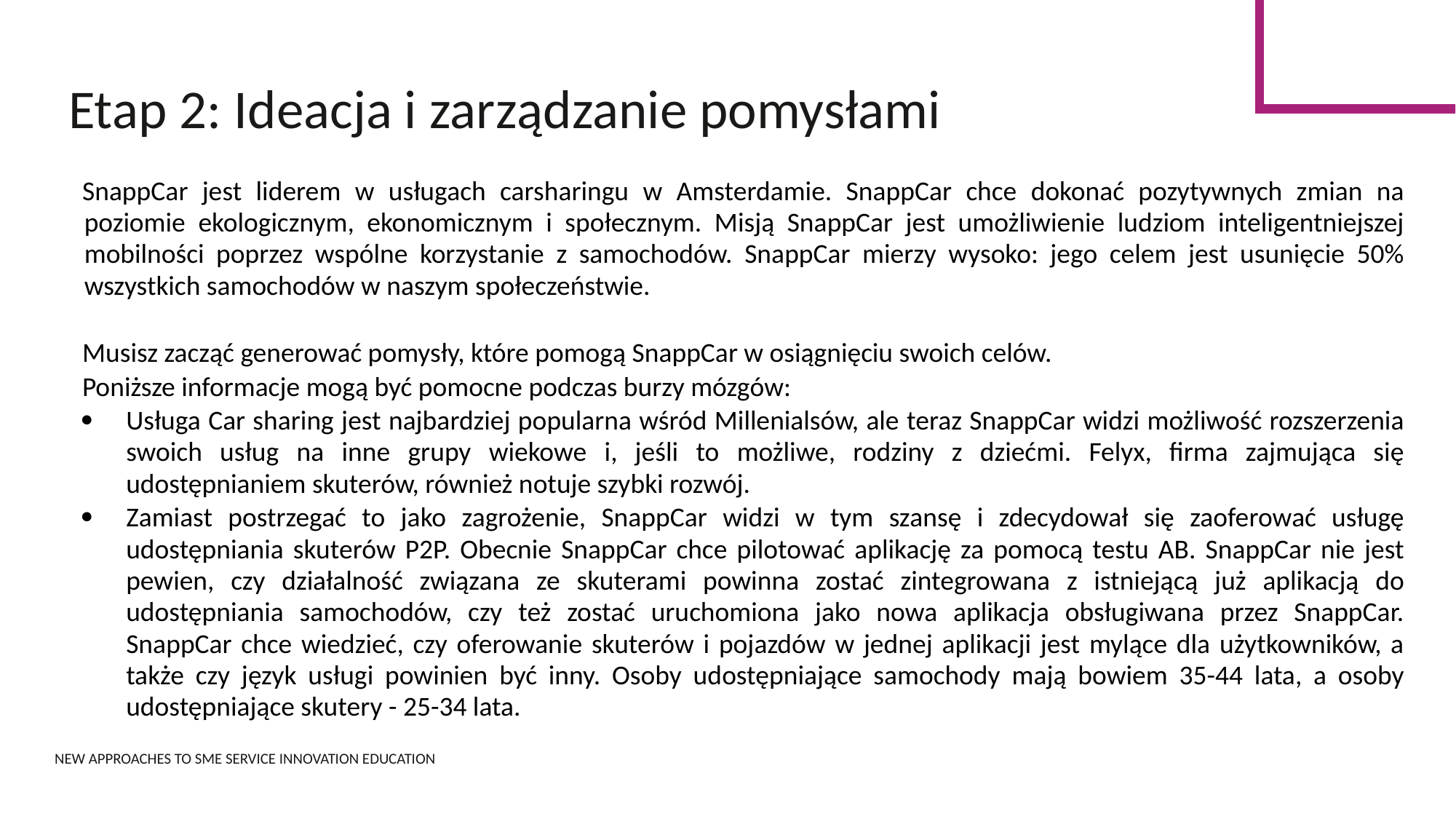

Etap 2: Ideacja i zarządzanie pomysłami
SnappCar jest liderem w usługach carsharingu w Amsterdamie. SnappCar chce dokonać pozytywnych zmian na poziomie ekologicznym, ekonomicznym i społecznym. Misją SnappCar jest umożliwienie ludziom inteligentniejszej mobilności poprzez wspólne korzystanie z samochodów. SnappCar mierzy wysoko: jego celem jest usunięcie 50% wszystkich samochodów w naszym społeczeństwie.

Musisz zacząć generować pomysły, które pomogą SnappCar w osiągnięciu swoich celów.
Poniższe informacje mogą być pomocne podczas burzy mózgów:
Usługa Car sharing jest najbardziej popularna wśród Millenialsów, ale teraz SnappCar widzi możliwość rozszerzenia swoich usług na inne grupy wiekowe i, jeśli to możliwe, rodziny z dziećmi. Felyx, firma zajmująca się udostępnianiem skuterów, również notuje szybki rozwój.
Zamiast postrzegać to jako zagrożenie, SnappCar widzi w tym szansę i zdecydował się zaoferować usługę udostępniania skuterów P2P. Obecnie SnappCar chce pilotować aplikację za pomocą testu AB. SnappCar nie jest pewien, czy działalność związana ze skuterami powinna zostać zintegrowana z istniejącą już aplikacją do udostępniania samochodów, czy też zostać uruchomiona jako nowa aplikacja obsługiwana przez SnappCar. SnappCar chce wiedzieć, czy oferowanie skuterów i pojazdów w jednej aplikacji jest mylące dla użytkowników, a także czy język usługi powinien być inny. Osoby udostępniające samochody mają bowiem 35-44 lata, a osoby udostępniające skutery - 25-34 lata.